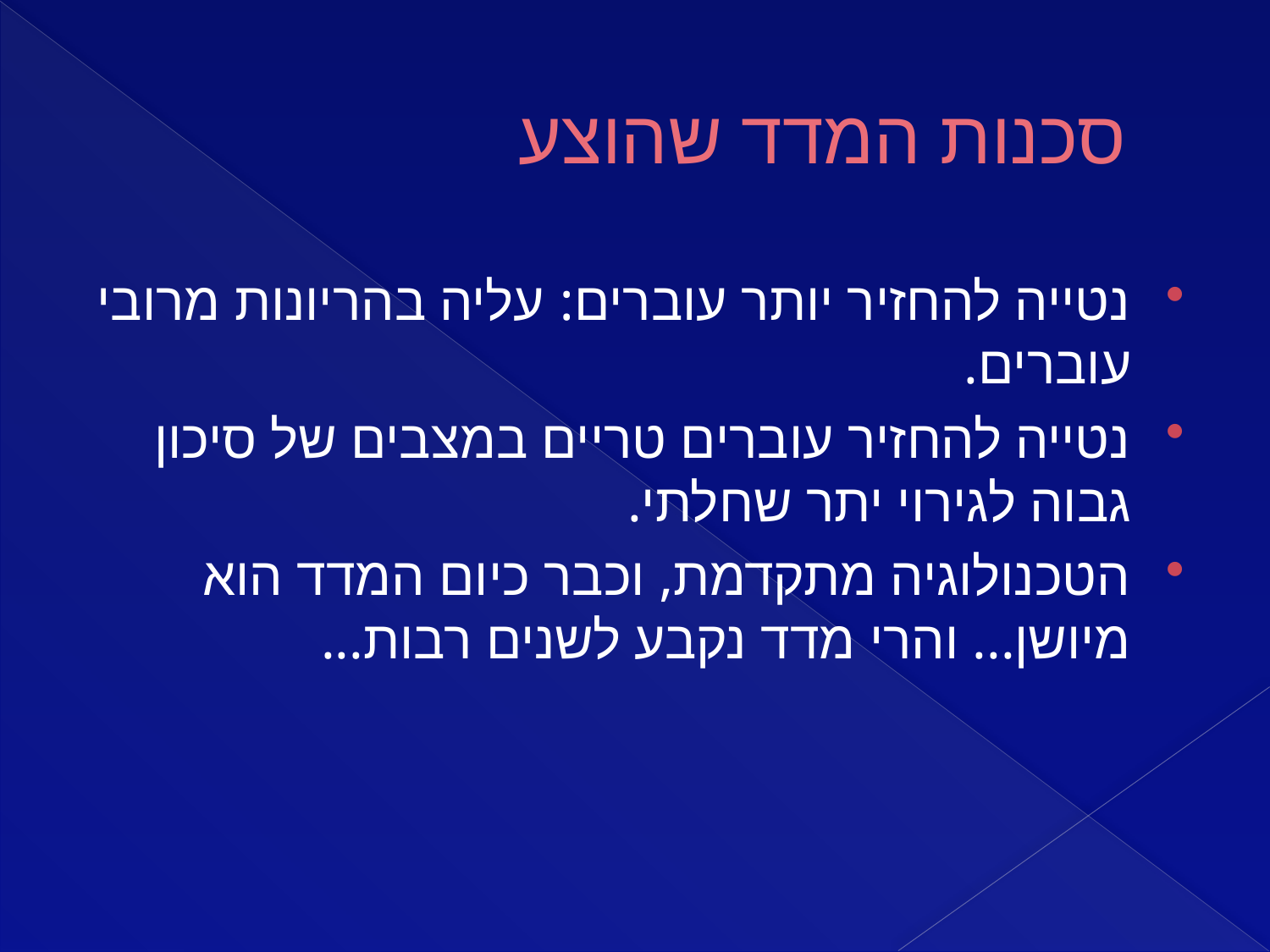

# סכנות המדד שהוצע
נטייה להחזיר יותר עוברים: עליה בהריונות מרובי עוברים.
נטייה להחזיר עוברים טריים במצבים של סיכון גבוה לגירוי יתר שחלתי.
הטכנולוגיה מתקדמת, וכבר כיום המדד הוא מיושן... והרי מדד נקבע לשנים רבות...